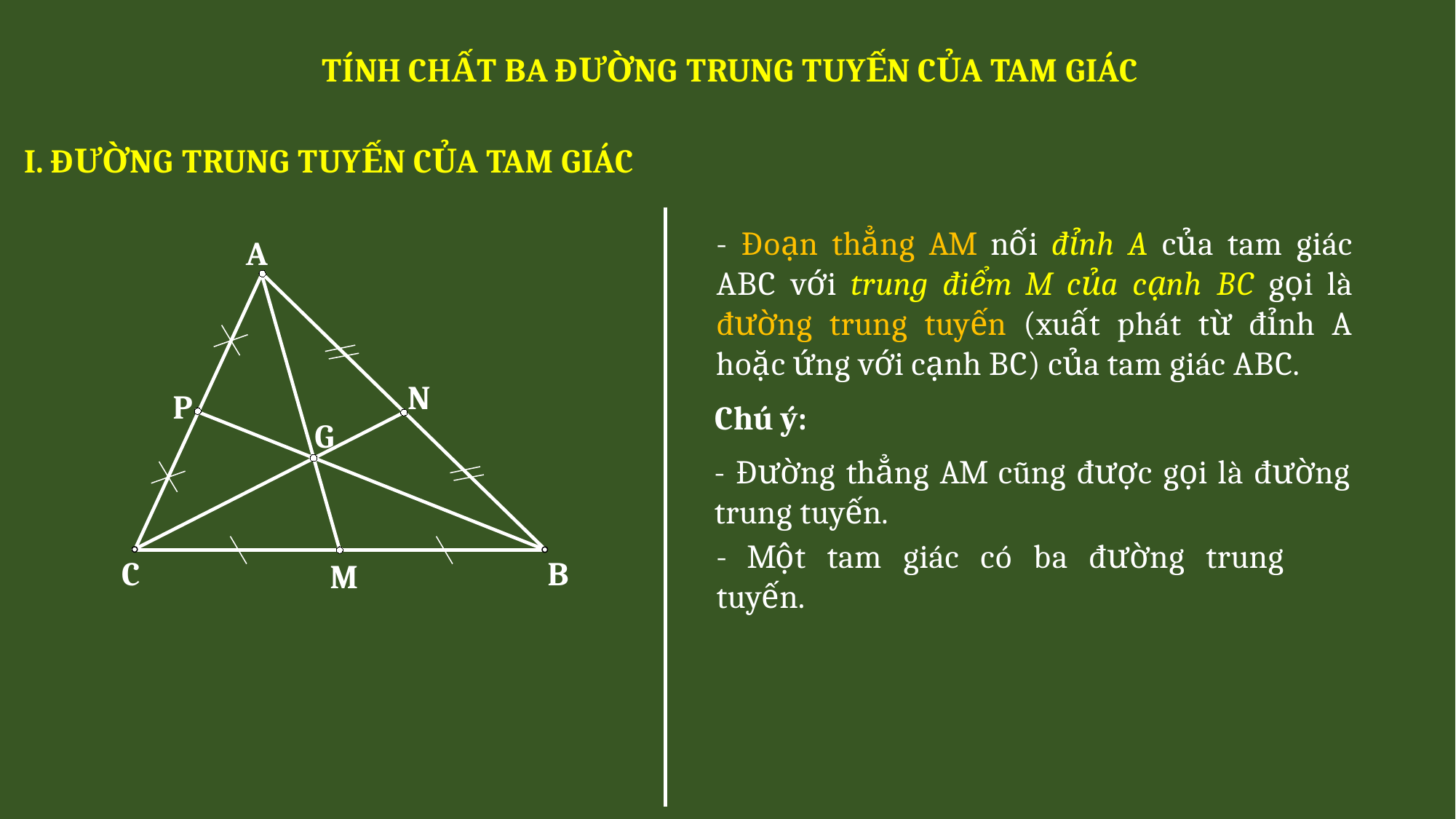

TÍNH CHẤT BA ĐƯỜNG TRUNG TUYẾN CỦA TAM GIÁC
I. ĐƯỜNG TRUNG TUYẾN CỦA TAM GIÁC
- Đoạn thẳng AM nối đỉnh A của tam giác ABC với trung điểm M của cạnh BC gọi là đường trung tuyến (xuất phát từ đỉnh A hoặc ứng với cạnh BC) của tam giác ABC.
A

N
P
Chú ý:

G
- Đường thẳng AM cũng được gọi là đường trung tuyến.

- Một tam giác có ba đường trung tuyến.

C
B
M